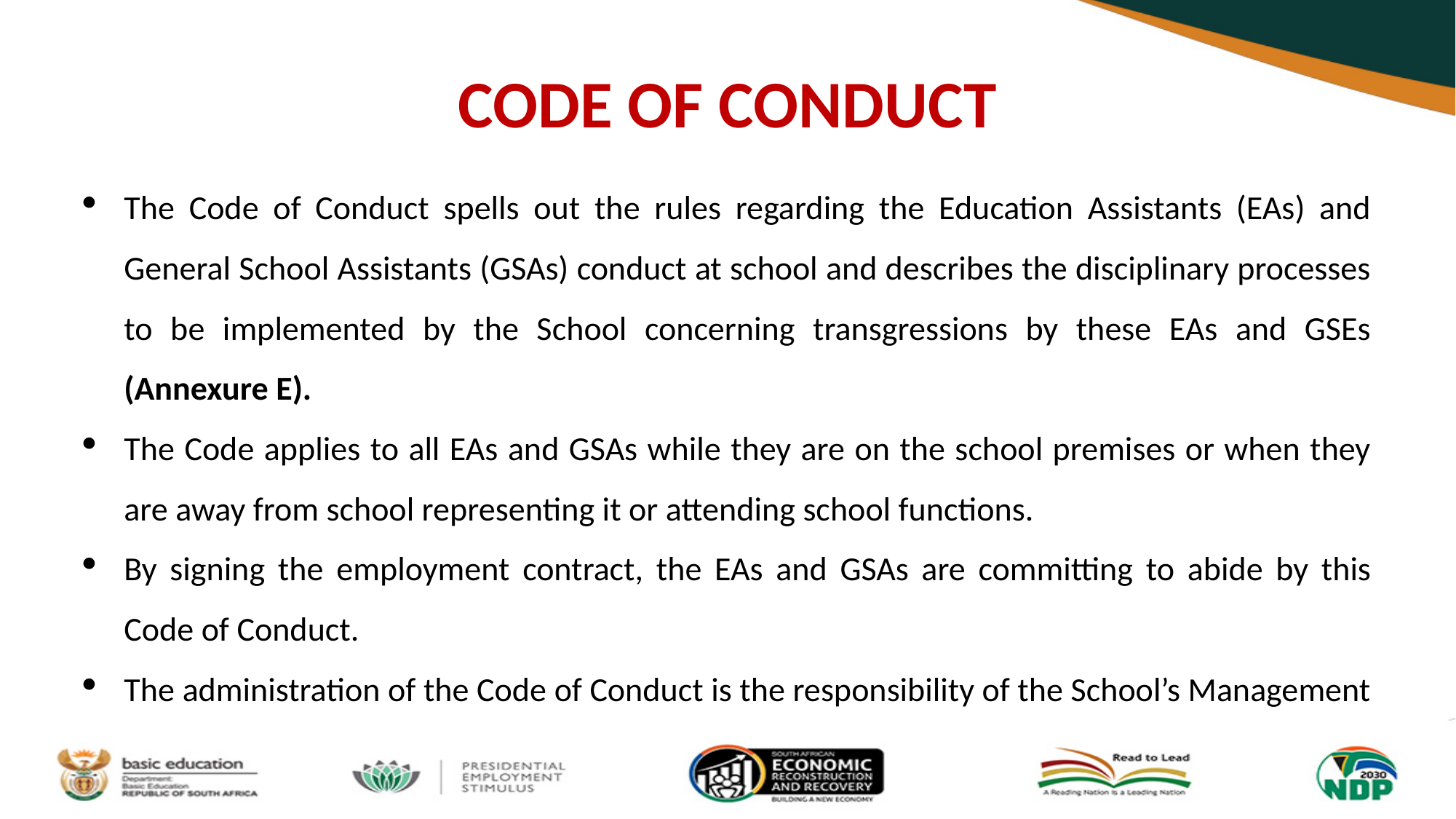

# CODE OF CONDUCT
The Code of Conduct spells out the rules regarding the Education Assistants (EAs) and General School Assistants (GSAs) conduct at school and describes the disciplinary processes to be implemented by the School concerning transgressions by these EAs and GSEs (Annexure E).
The Code applies to all EAs and GSAs while they are on the school premises or when they are away from school representing it or attending school functions.
By signing the employment contract, the EAs and GSAs are committing to abide by this Code of Conduct.
The administration of the Code of Conduct is the responsibility of the School’s Management